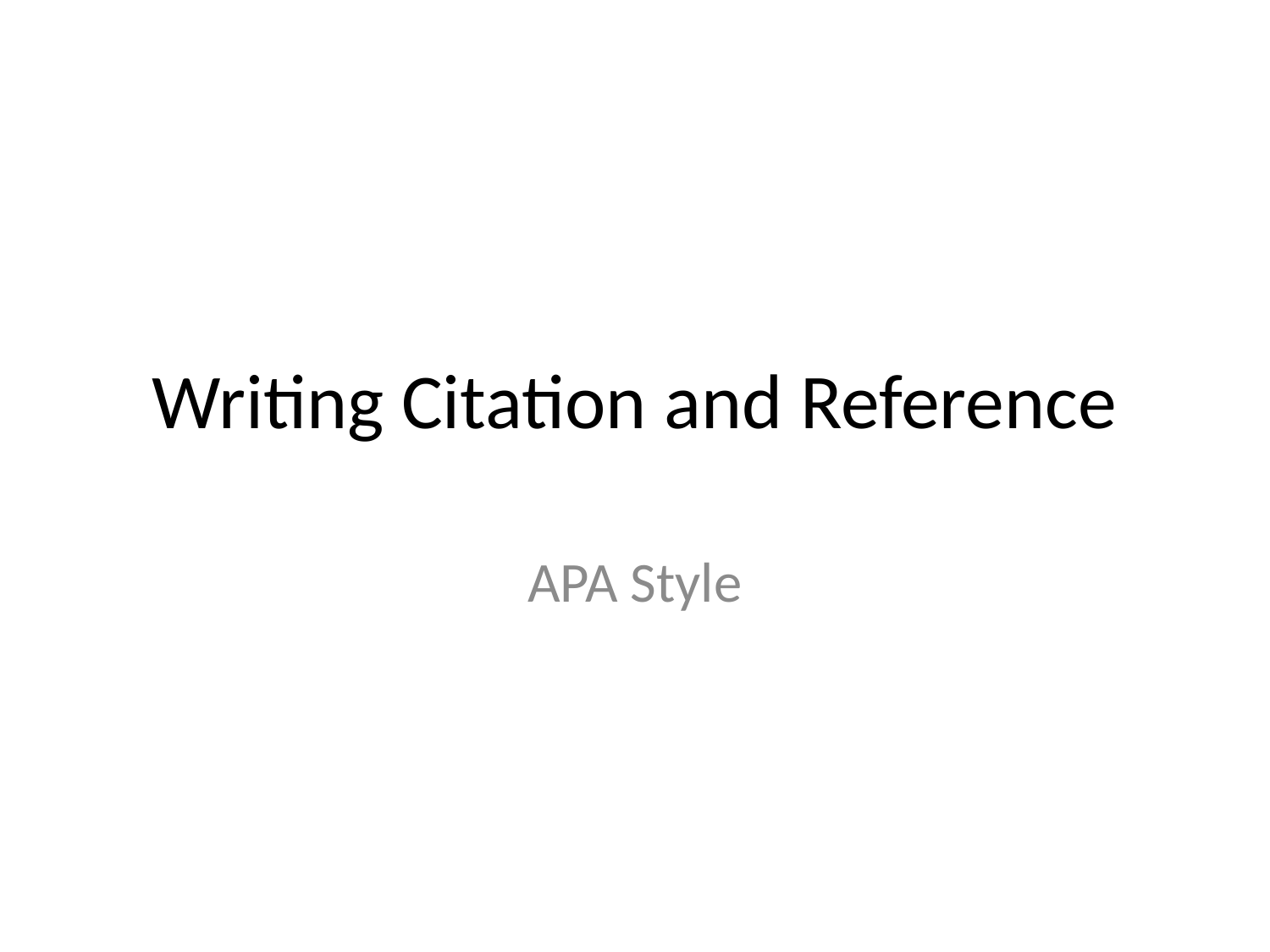

# Writing Citation and Reference
APA Style